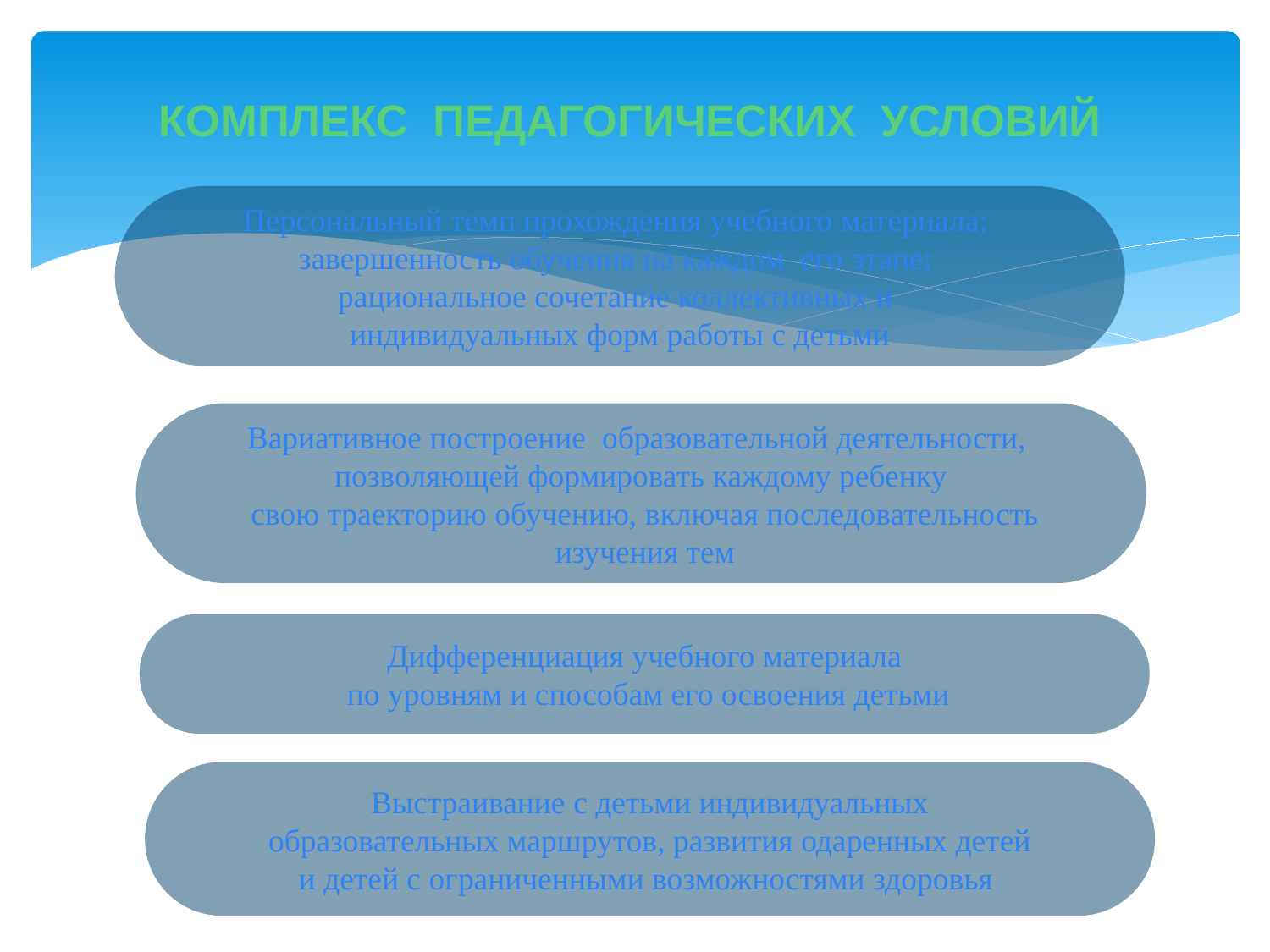

КОМПЛЕКС  ПЕДАГОГИЧЕСКИХ  УСЛОВИЙ
Персональный темп прохождения учебного материала;
завершенность обучения на каждом  его этапе;
рациональное сочетание коллективных и
индивидуальных форм работы с детьми
Вариативное построение  образовательной деятельности,
позволяющей формировать каждому ребенку
 свою траекторию обучению, включая последовательность
 изучения тем
Дифференциация учебного материала
 по уровням и способам его освоения детьми
Выстраивание с детьми индивидуальных
 образовательных маршрутов, развития одаренных детей
и детей с ограниченными возможностями здоровья